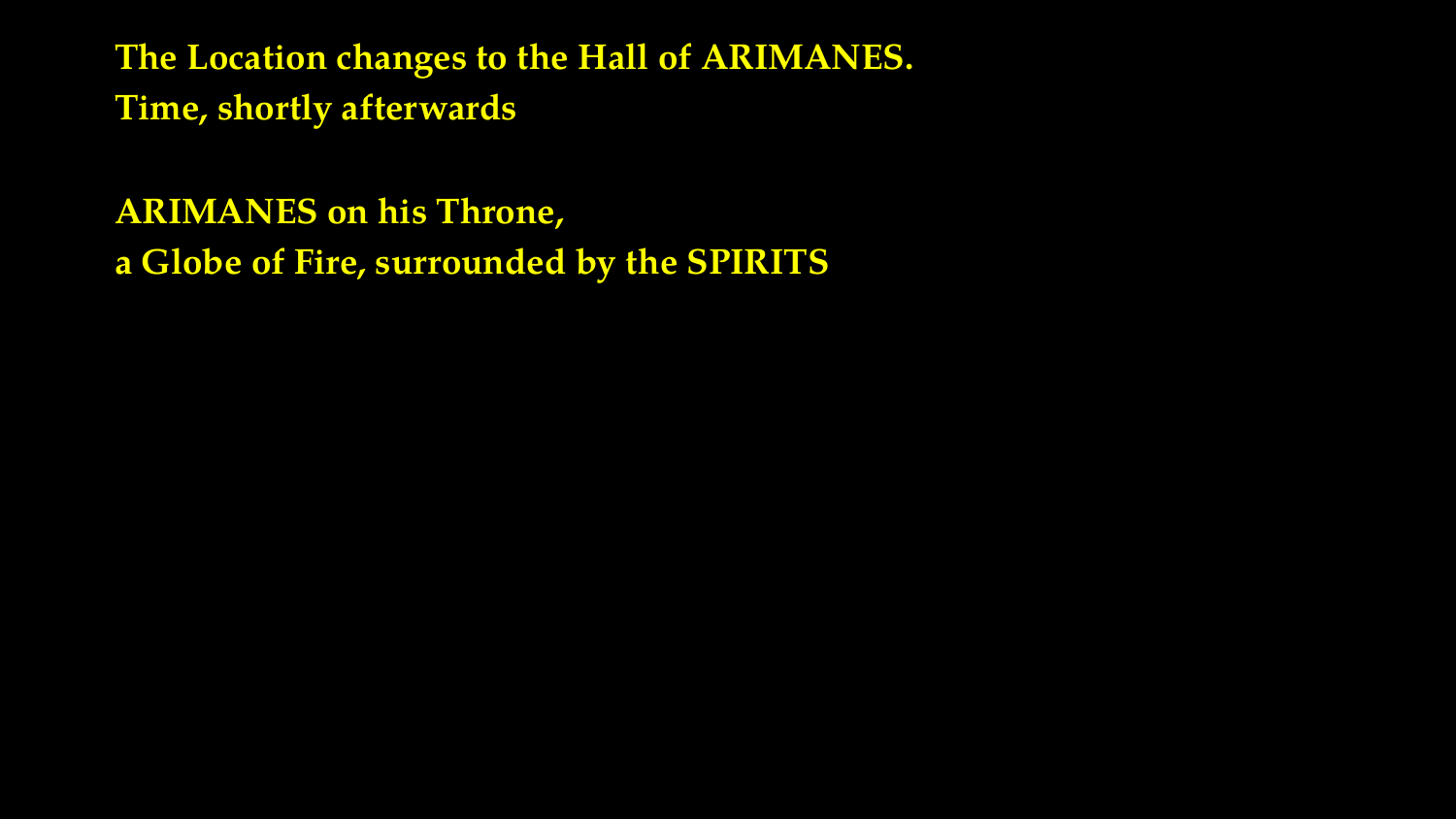

# The Location changes to the Hall of ARIMANES. Time, shortly afterwards ARIMANES on his Throne, a Globe of Fire, surrounded by the SPIRITS